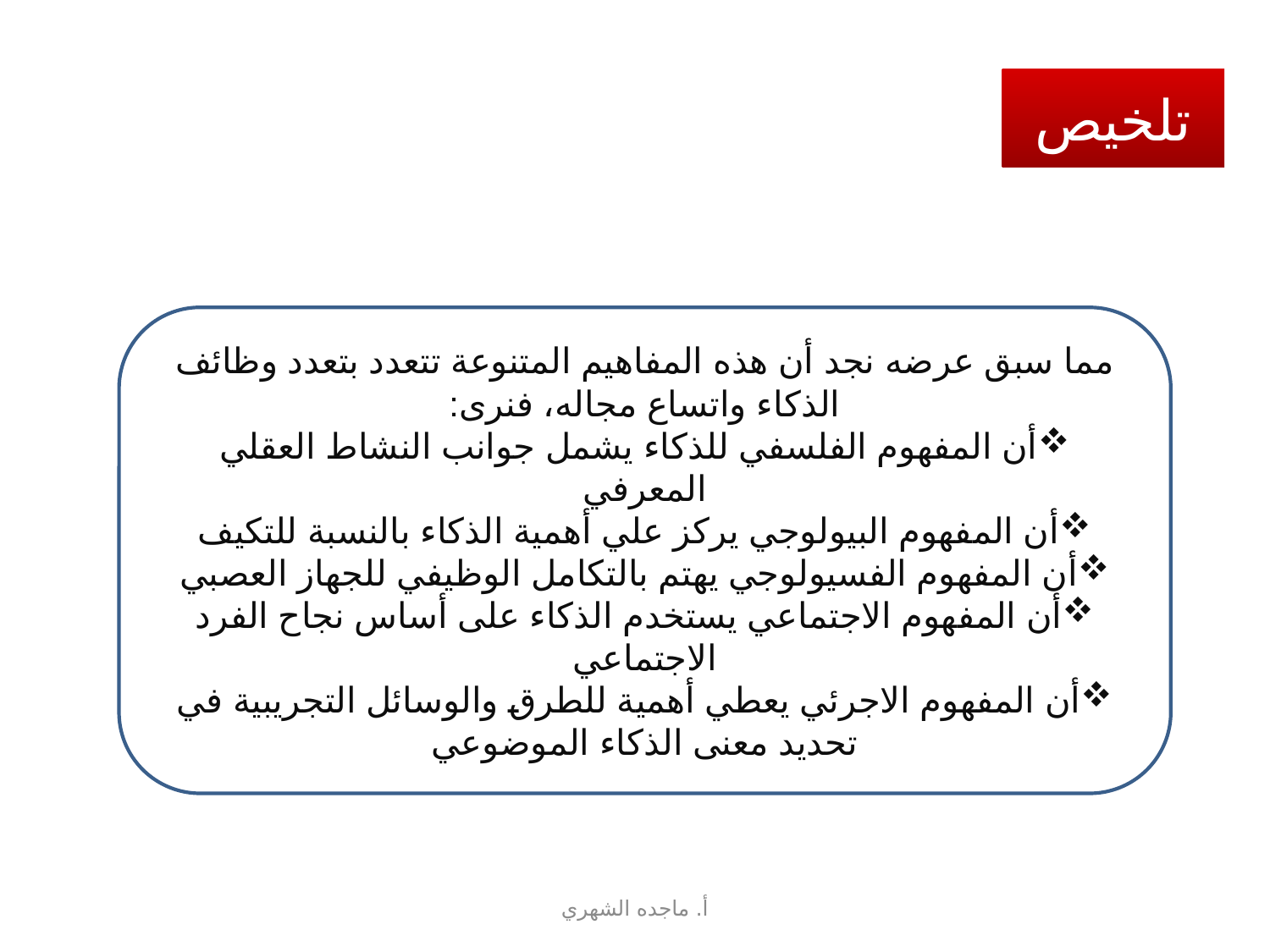

تلخيص
مما سبق عرضه نجد أن هذه المفاهيم المتنوعة تتعدد بتعدد وظائف الذكاء واتساع مجاله، فنرى:
أن المفهوم الفلسفي للذكاء يشمل جوانب النشاط العقلي المعرفي
أن المفهوم البيولوجي يركز علي أهمية الذكاء بالنسبة للتكيف
أن المفهوم الفسيولوجي يهتم بالتكامل الوظيفي للجهاز العصبي
أن المفهوم الاجتماعي يستخدم الذكاء على أساس نجاح الفرد الاجتماعي
أن المفهوم الاجرئي يعطي أهمية للطرق والوسائل التجريبية في تحديد معنى الذكاء الموضوعي
أ. ماجده الشهري